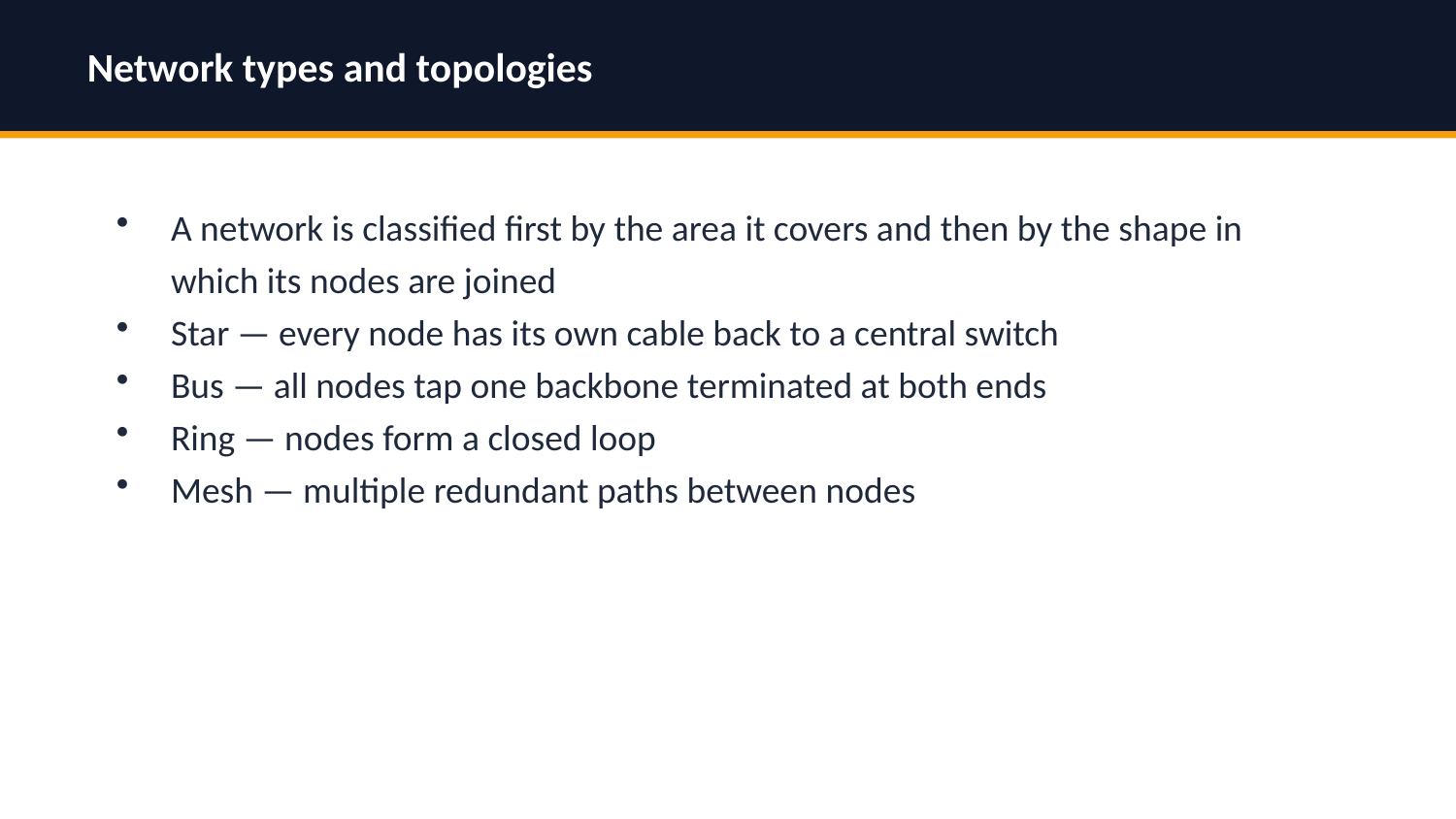

Network types and topologies

A network is classified first by the area it covers and then by the shape in which its nodes are joined
Star — every node has its own cable back to a central switch
Bus — all nodes tap one backbone terminated at both ends
Ring — nodes form a closed loop
Mesh — multiple redundant paths between nodes